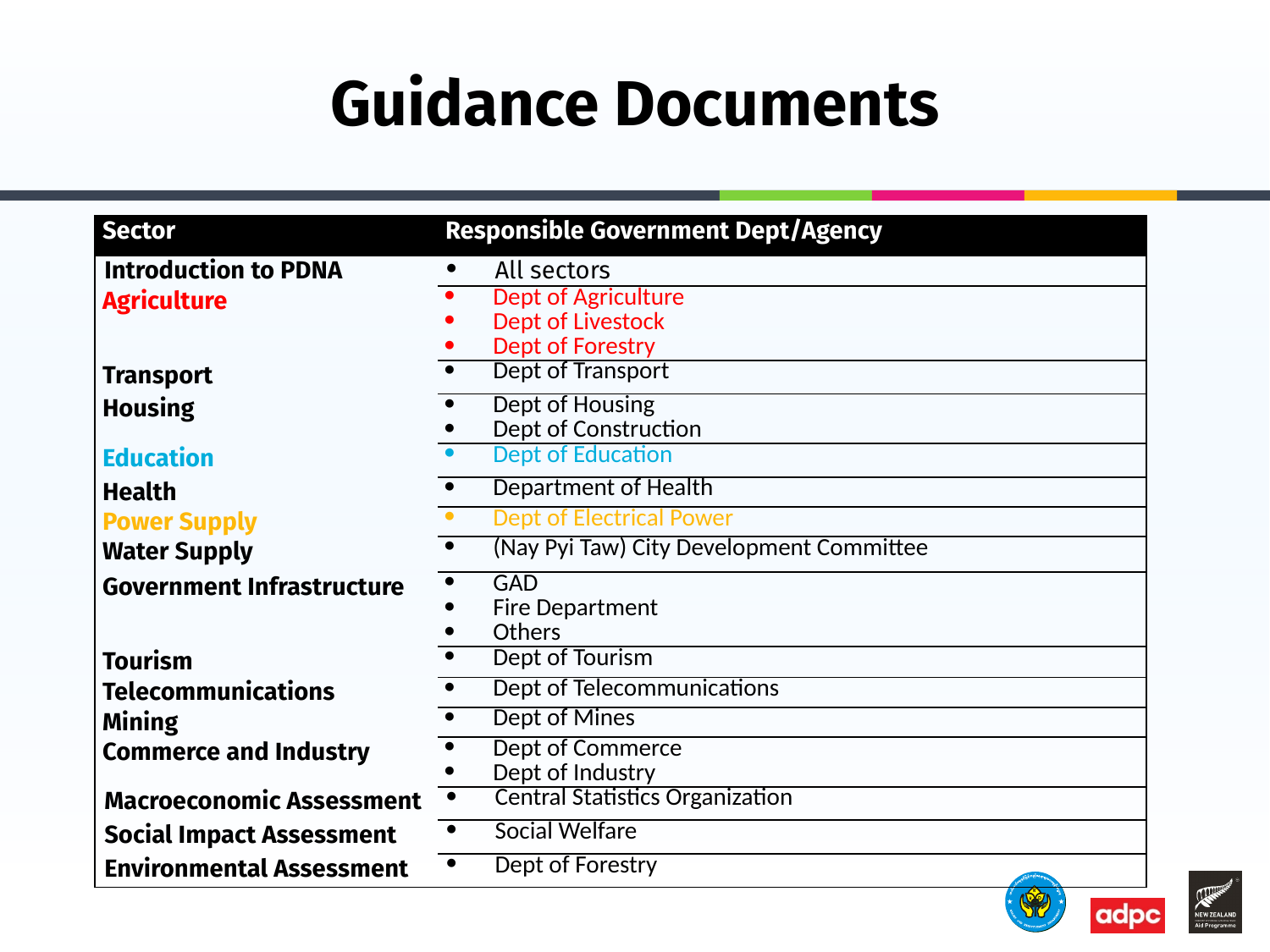

# Guidance Documents
| Sector | Responsible Government Dept/Agency |
| --- | --- |
| Introduction to PDNA | All sectors |
| Agriculture | Dept of Agriculture Dept of Livestock Dept of Forestry |
| Transport | Dept of Transport |
| Housing | Dept of Housing Dept of Construction |
| Education | Dept of Education |
| Health | Department of Health |
| Power Supply | Dept of Electrical Power |
| Water Supply | (Nay Pyi Taw) City Development Committee |
| Government Infrastructure | GAD Fire Department Others |
| Tourism | Dept of Tourism |
| Telecommunications | Dept of Telecommunications |
| Mining | Dept of Mines |
| Commerce and Industry | Dept of Commerce Dept of Industry |
| Macroeconomic Assessment | Central Statistics Organization |
| Social Impact Assessment | Social Welfare |
| Environmental Assessment | Dept of Forestry |